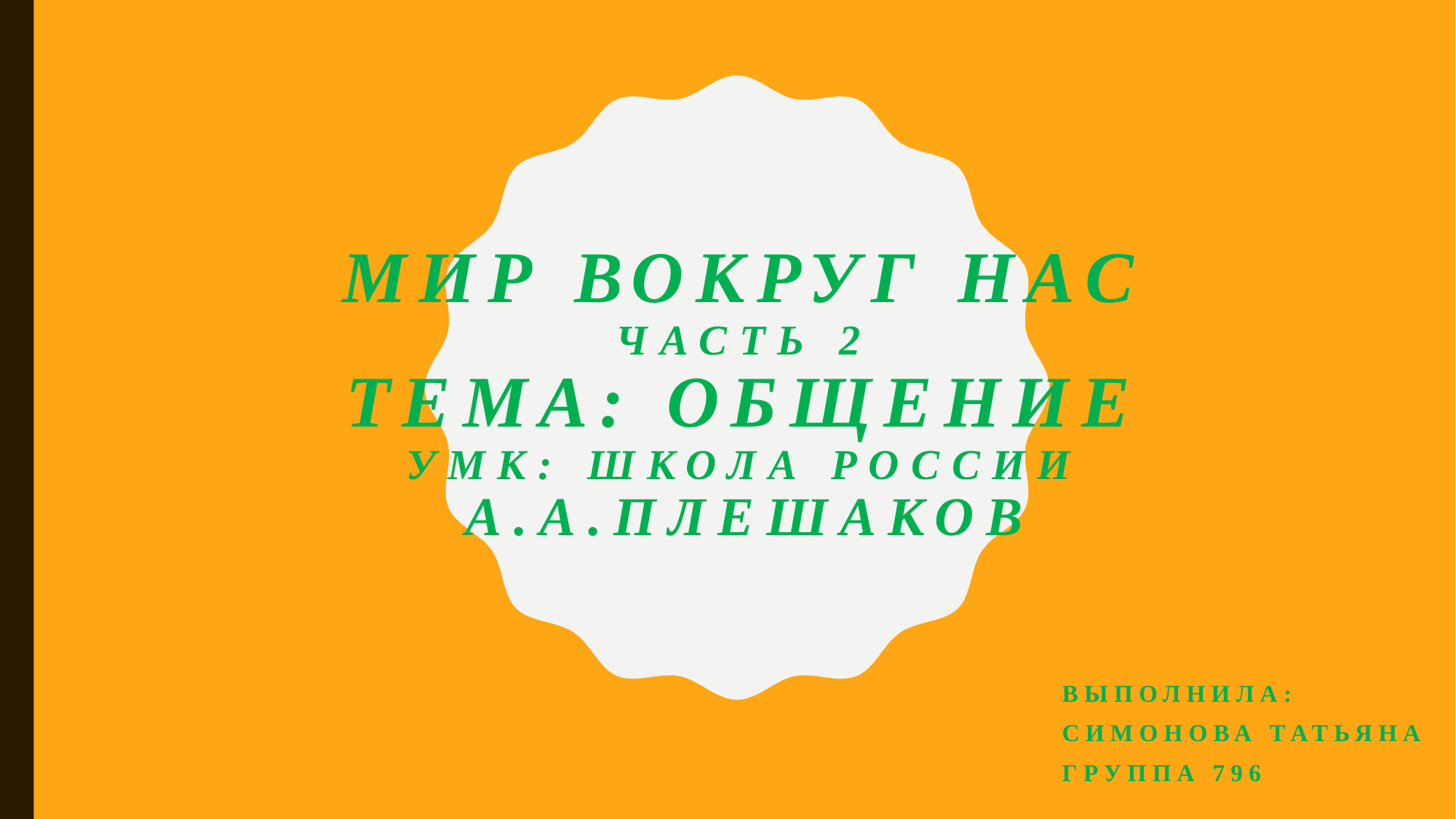

# Мир вокруг нас часть 2 Тема: Общение УМК: Школа России А.А.Плешаков
Выполнила:
Симонова Татьяна
Группа 796